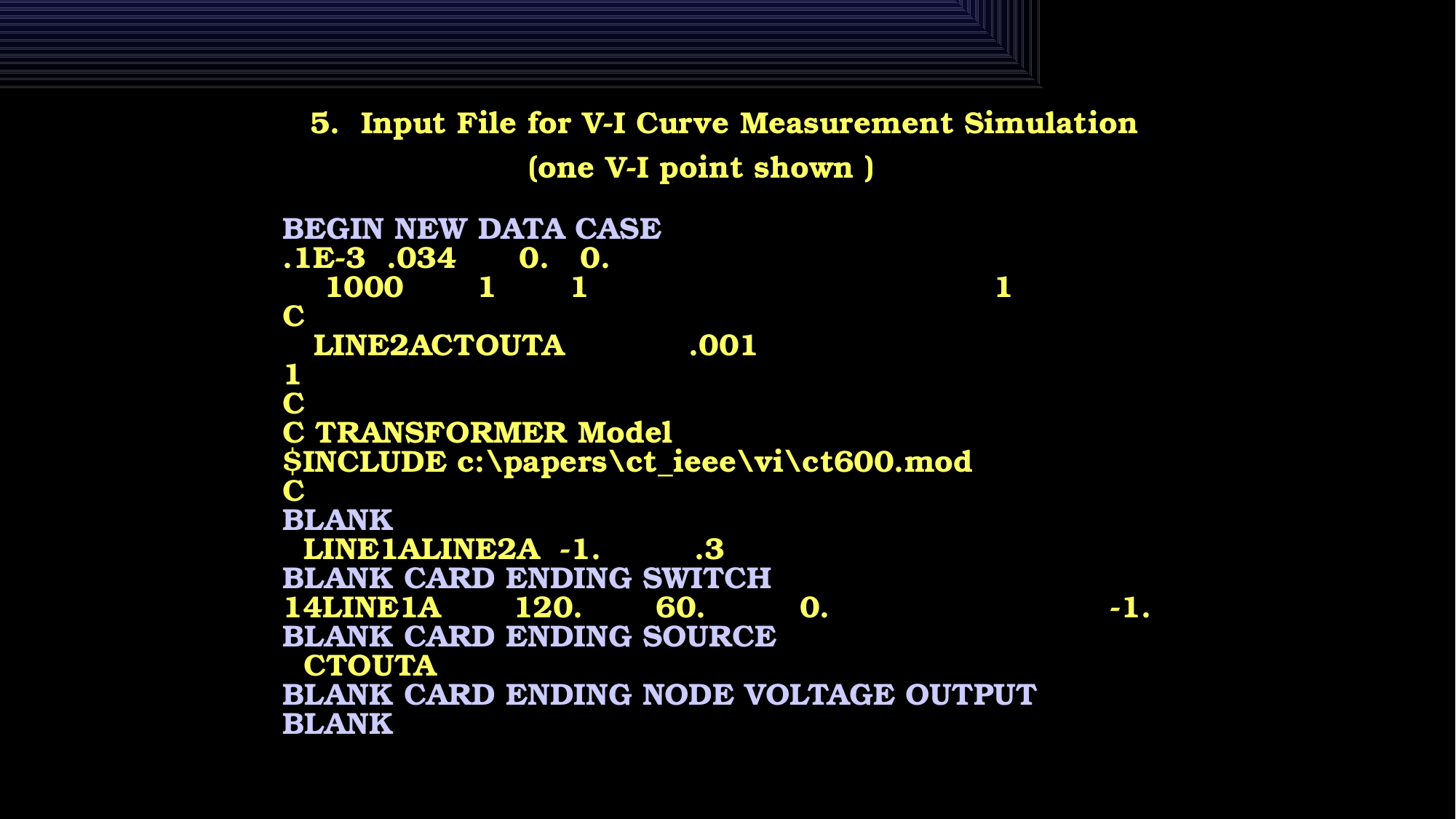

5.  Input File for V-I Curve Measurement Simulation
		(one V-I point shown )

BEGIN NEW DATA CASE
.1E-3  .034      0.   0.
    1000       1       1                                       1
C
   LINE2ACTOUTA            .001                                           1
C
C TRANSFORMER Model
$INCLUDE c:\papers\ct_ieee\vi\ct600.mod
C
BLANK
  LINE1ALINE2A  -1.         .3
BLANK CARD ENDING SWITCH
14LINE1A       120.       60.         0.                           -1.
BLANK CARD ENDING SOURCE
  CTOUTA
BLANK CARD ENDING NODE VOLTAGE OUTPUT
BLANK